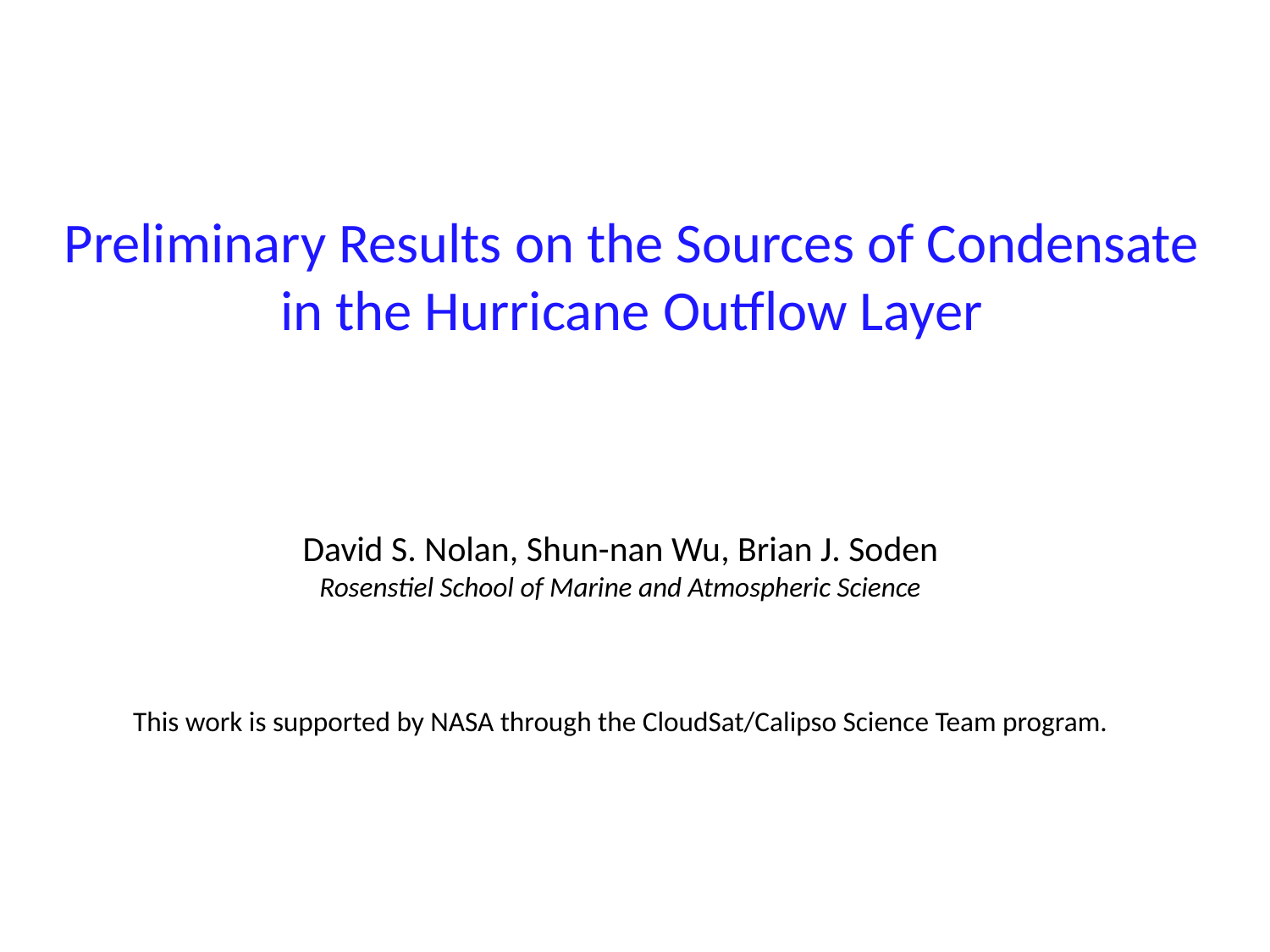

Preliminary Results on the Sources of Condensate
in the Hurricane Outflow Layer
David S. Nolan, Shun-nan Wu, Brian J. Soden
Rosenstiel School of Marine and Atmospheric Science

This work is supported by NASA through the CloudSat/Calipso Science Team program.